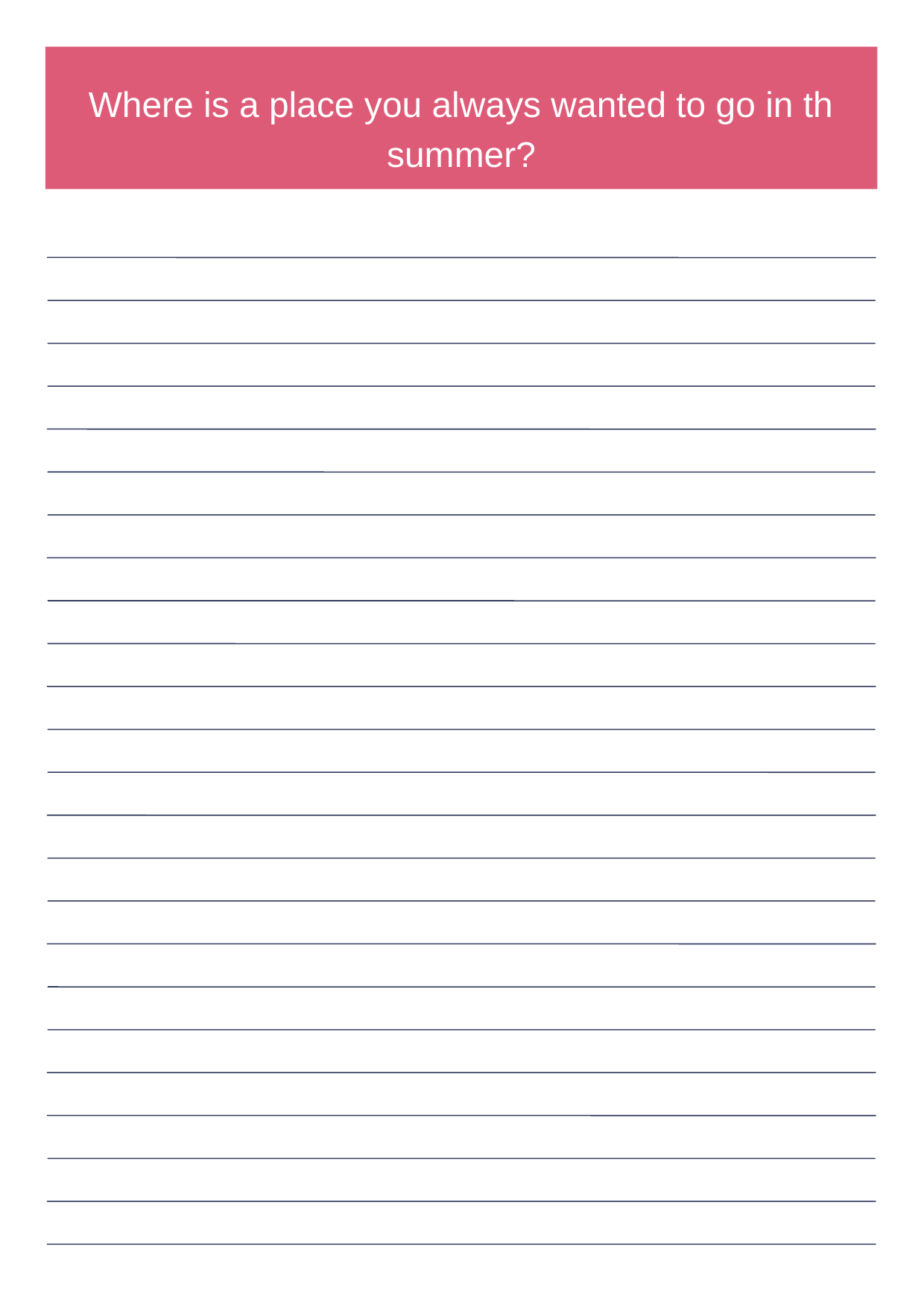

Where is a place you always wanted to go in th summer?